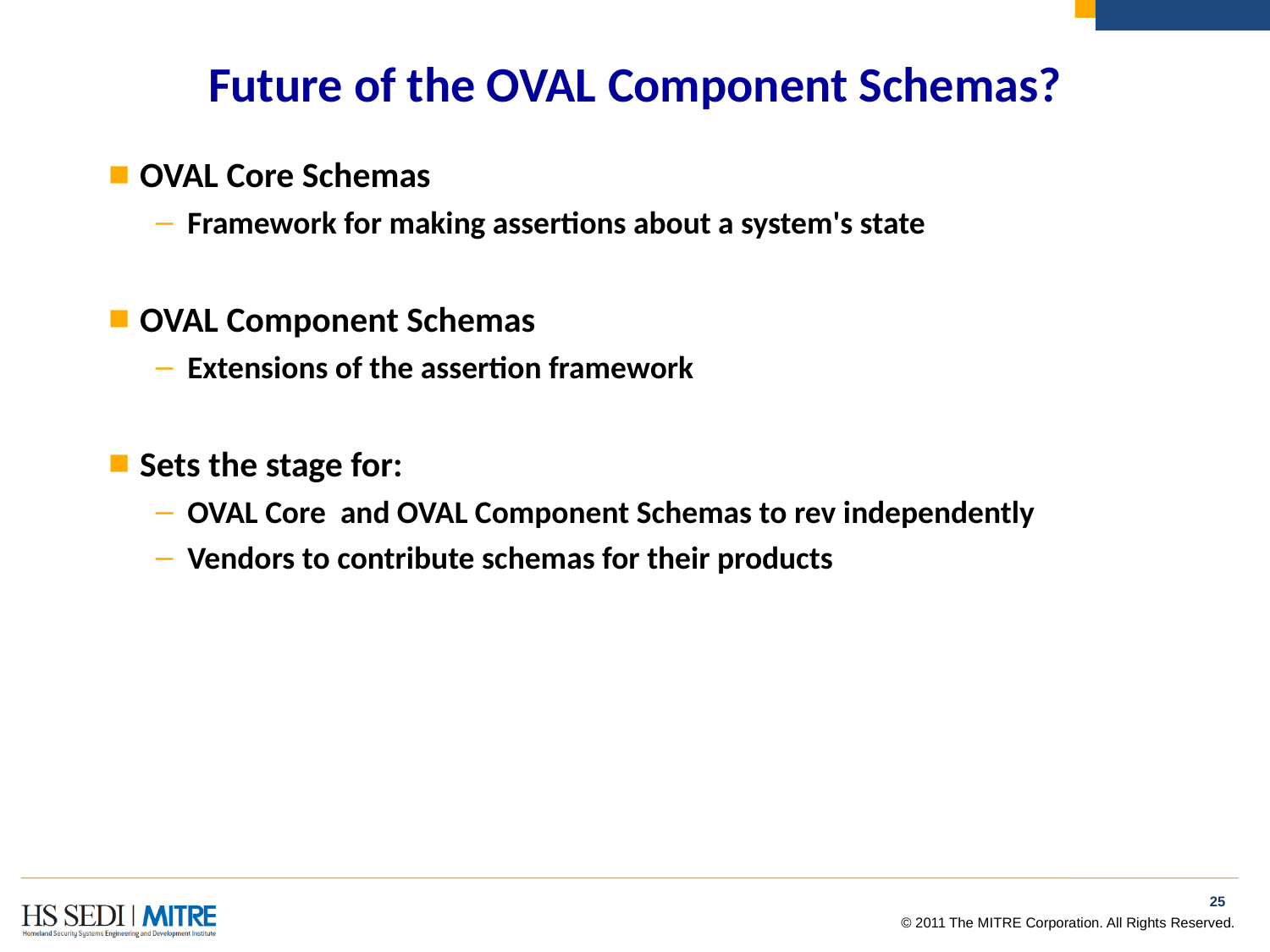

# Future of the OVAL Component Schemas?
OVAL Core Schemas
Framework for making assertions about a system's state

OVAL Component Schemas
Extensions of the assertion framework

Sets the stage for:
OVAL Core  and OVAL Component Schemas to rev independently
Vendors to contribute schemas for their products
25